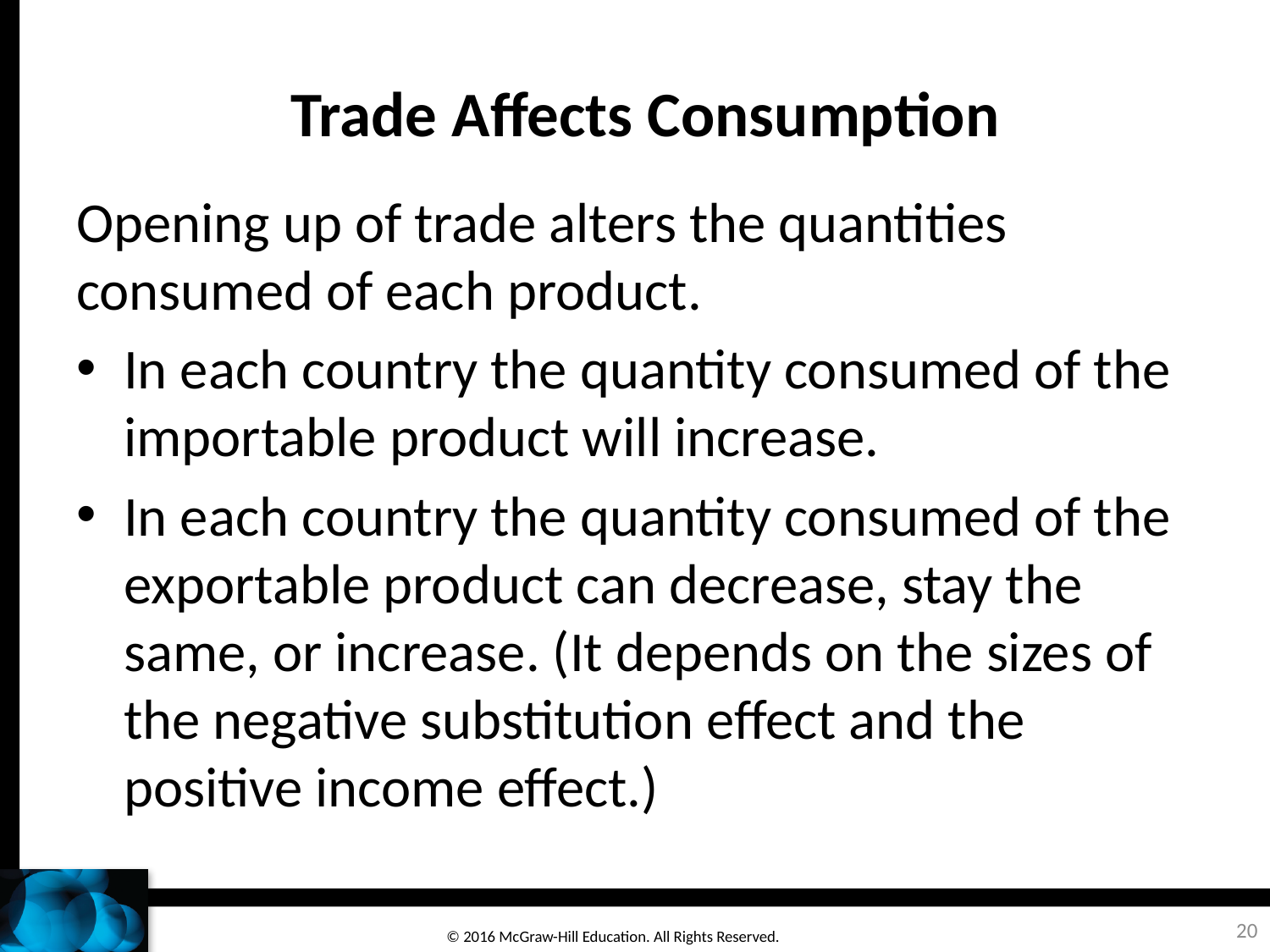

# Trade Affects Consumption
Opening up of trade alters the quantities consumed of each product.
In each country the quantity consumed of the importable product will increase.
In each country the quantity consumed of the exportable product can decrease, stay the same, or increase. (It depends on the sizes of the negative substitution effect and the positive income effect.)

20
© 2016 McGraw-Hill Education. All Rights Reserved.